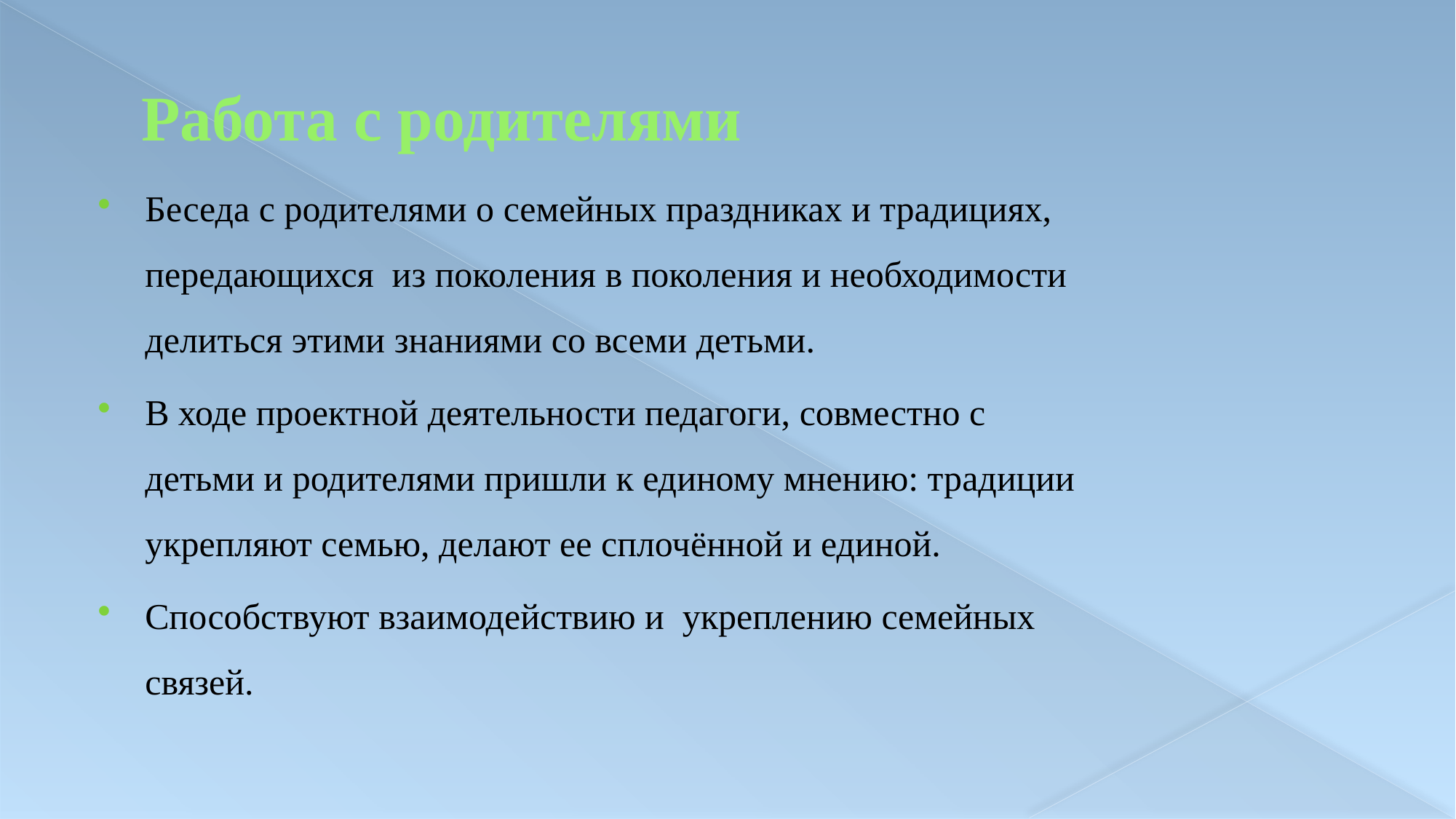

# Работа с родителями
Беседа с родителями о семейных праздниках и традициях, передающихся  из поколения в поколения и необходимости делиться этими знаниями со всеми детьми.
В ходе проектной деятельности педагоги, совместно с детьми и родителями пришли к единому мнению: традиции укрепляют семью, делают ее сплочённой и единой.
Способствуют взаимодействию и  укреплению семейных связей.